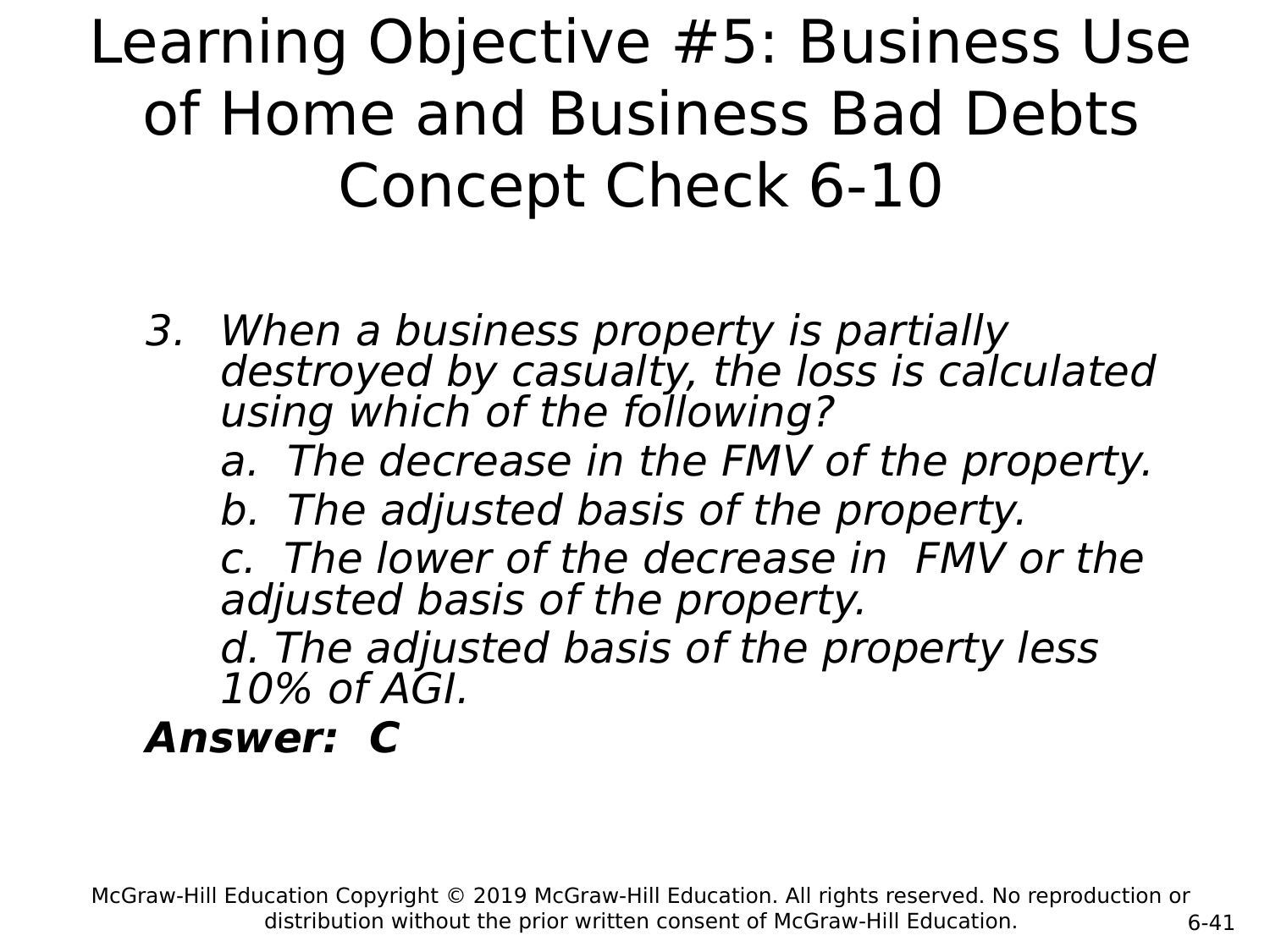

Learning Objective #5: Business Use of Home and Business Bad Debts
Concept Check 6-10
3.	When a business property is partially destroyed by casualty, the loss is calculated using which of the following?
	a.  The decrease in the FMV of the property.
	b.  The adjusted basis of the property.
	c.  The lower of the decrease in  FMV or the adjusted basis of the property.
	d. The adjusted basis of the property less 10% of AGI.
Answer:  C
McGraw-Hill Education Copyright © 2019 McGraw-Hill Education. All rights reserved. No reproduction or distribution without the prior written consent of McGraw-Hill Education.
6-41